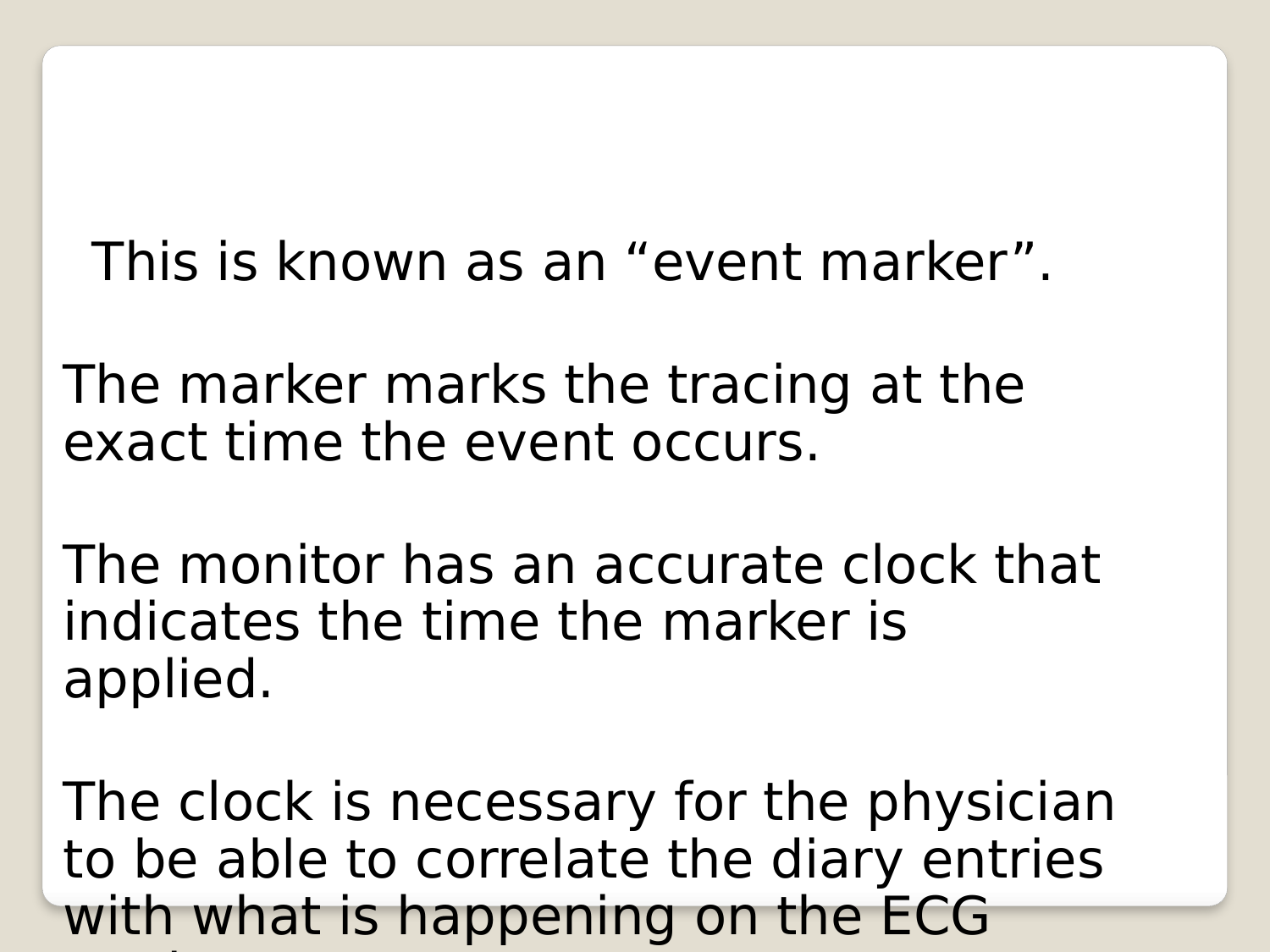

This is known as an “event marker”.

	The marker marks the tracing at the exact time the event occurs.

	The monitor has an accurate clock that indicates the time the marker is applied.

	The clock is necessary for the physician to be able to correlate the diary entries with what is happening on the ECG tracing.